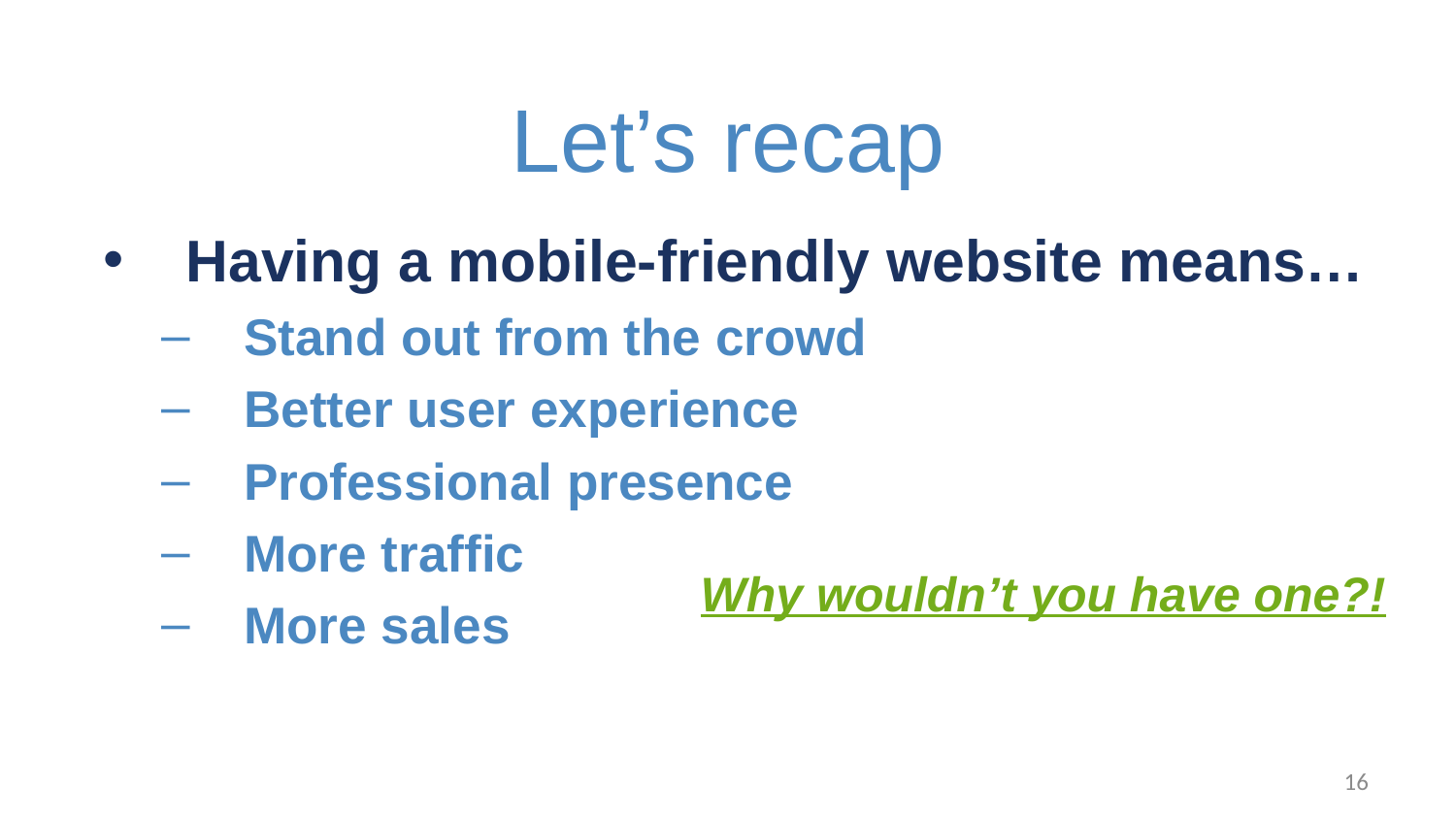

# Let’s recap
Having a mobile-friendly website means…
Stand out from the crowd
Better user experience
Professional presence
More traffic
More sales
Why wouldn’t you have one?!
16